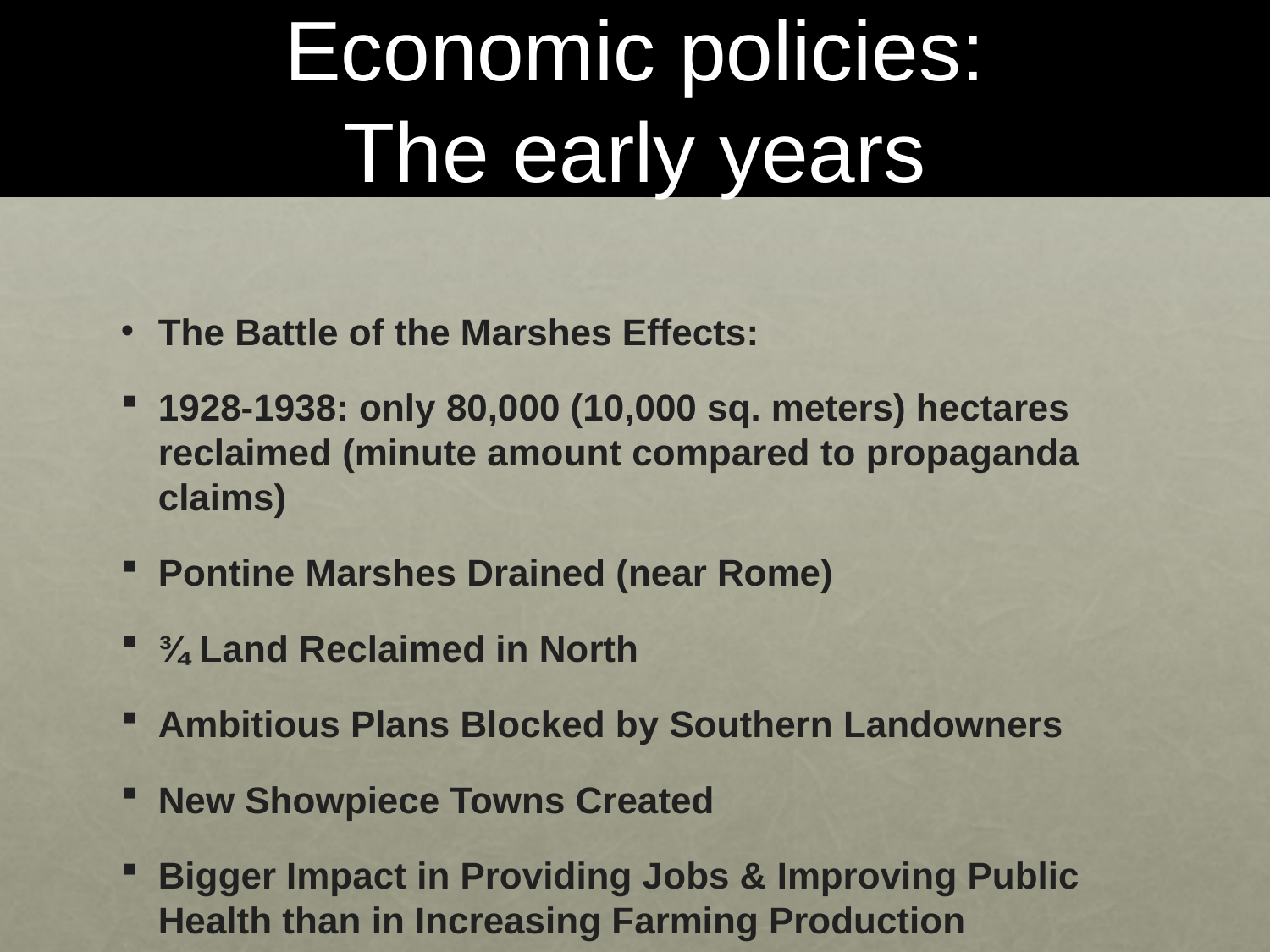

# Economic policies: The early years

The Battle of the Marshes Effects:
1928-1938: only 80,000 (10,000 sq. meters) hectares reclaimed (minute amount compared to propaganda claims)
Pontine Marshes Drained (near Rome)
¾ Land Reclaimed in North
Ambitious Plans Blocked by Southern Landowners
New Showpiece Towns Created
Bigger Impact in Providing Jobs & Improving Public Health than in Increasing Farming Production